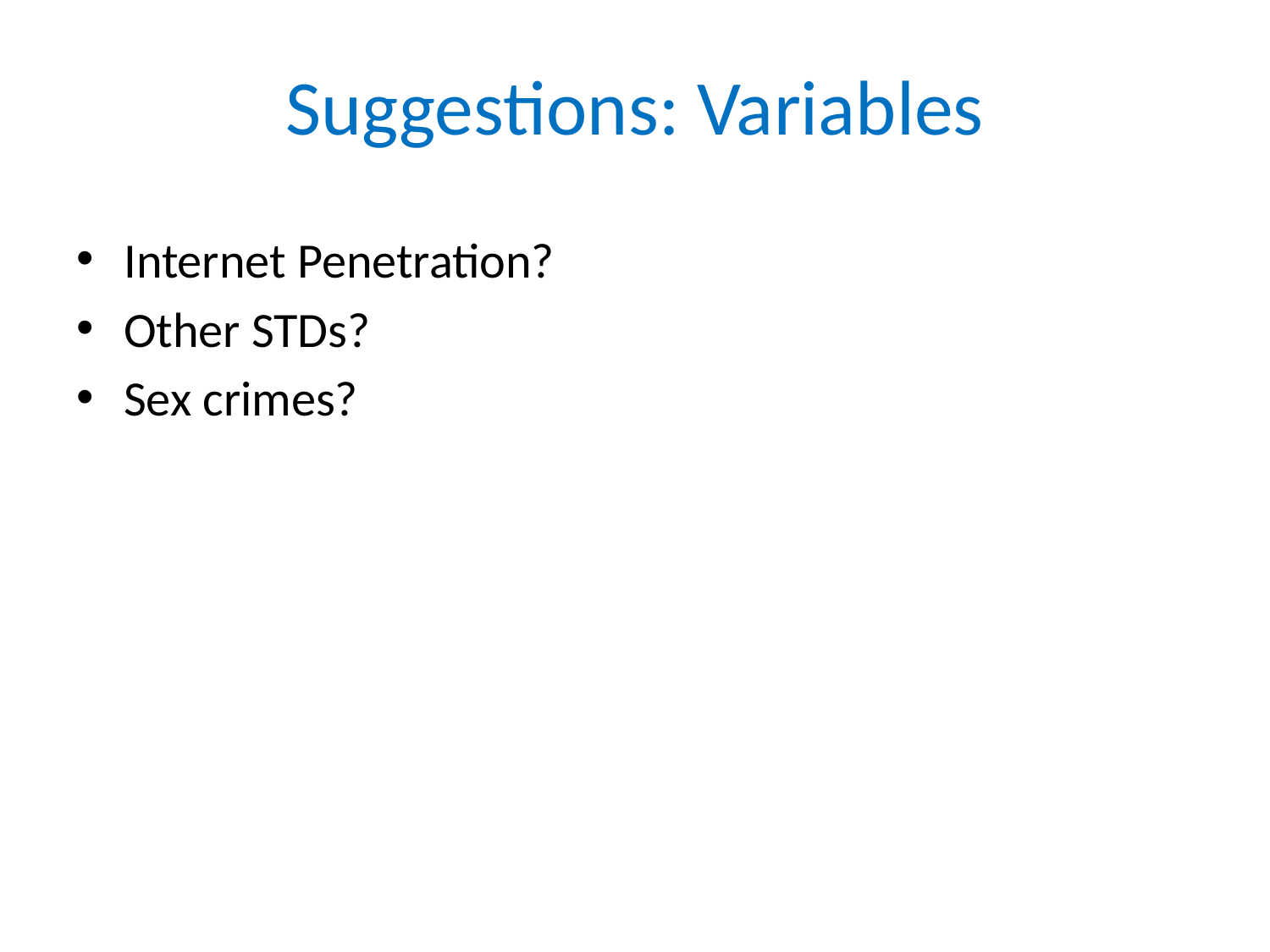

# Suggestions: Variables
Internet Penetration?
Other STDs?
Sex crimes?